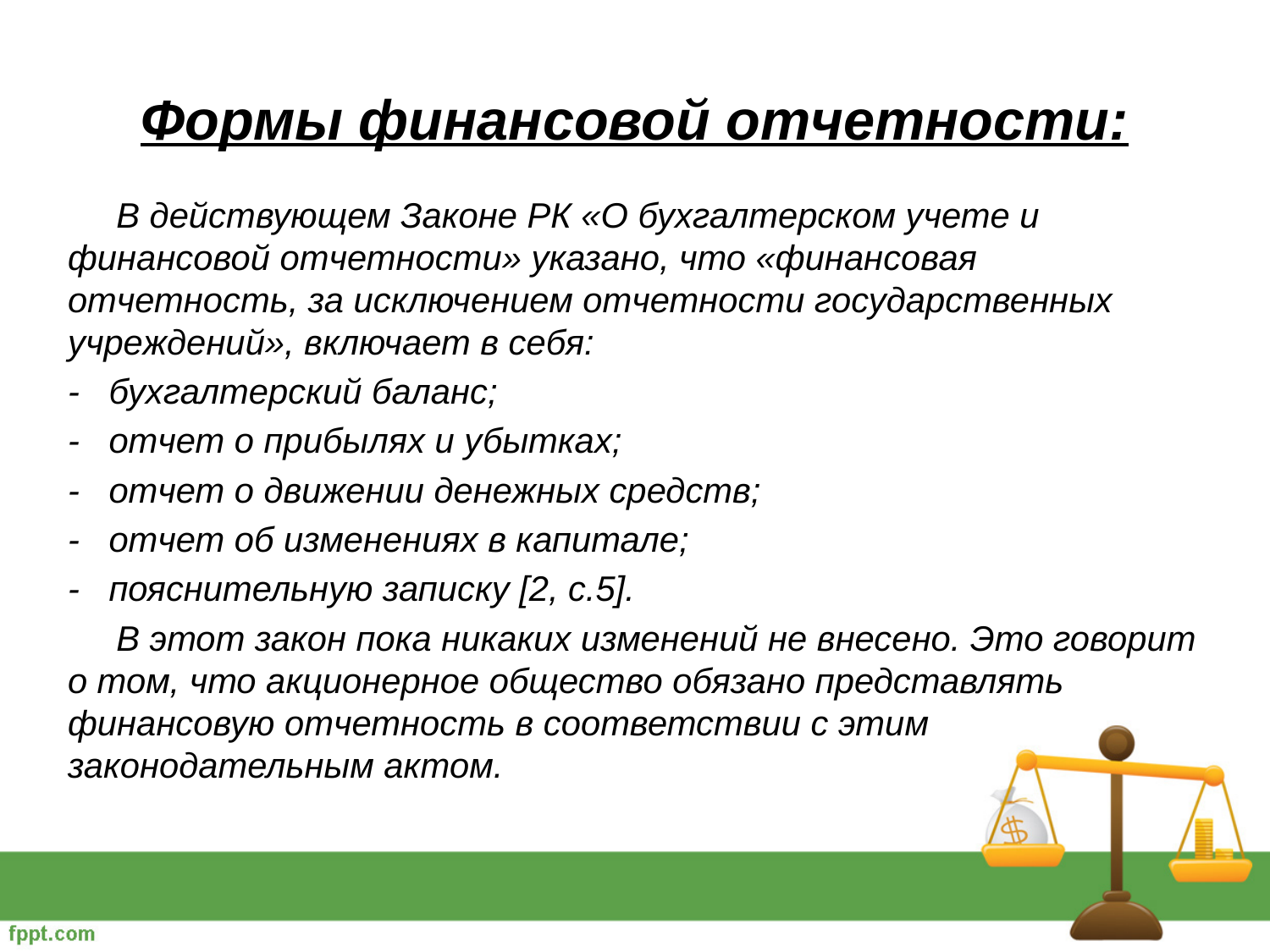

# Формы финансовой отчетности:
     В действующем Законе РК «О бухгалтерском учете и финансовой отчетности» указано, что «финансовая отчетность, за исключением отчетности государственных учреждений», включает в себя:
-   бухгалтерский баланс;
-   отчет о прибылях и убытках;
-   отчет о движении денежных средств;
-   отчет об изменениях в капитале;
-   пояснительную записку [2, с.5].
     В этот закон пока никаких изменений не внесено. Это говорит о том, что акционерное общество обязано представлять финансовую отчетность в соответствии с этим законодательным актом.